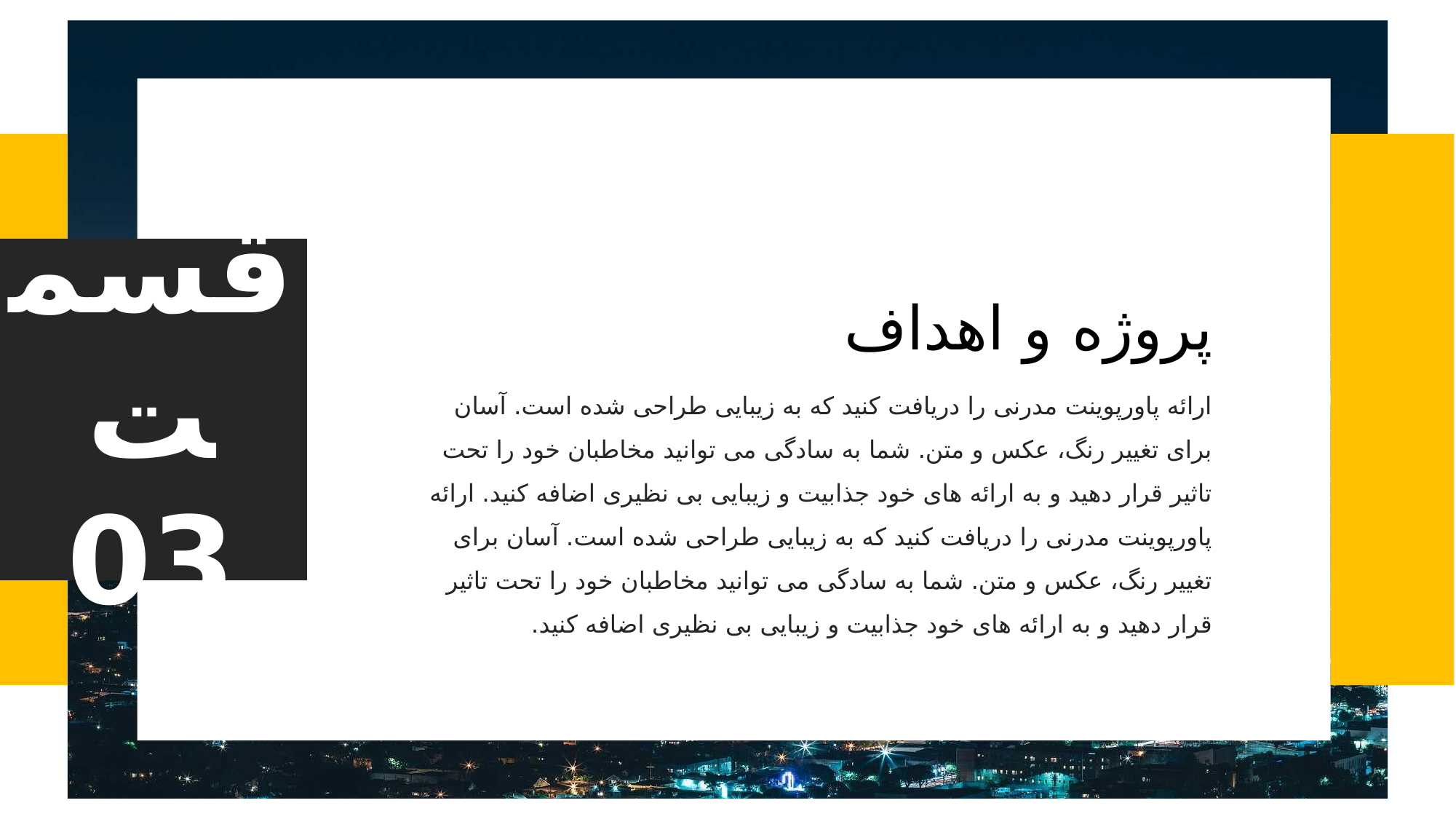

قسمت 03
پروژه و اهداف
ارائه پاورپوینت مدرنی را دریافت کنید که به زیبایی طراحی شده است. آسان برای تغییر رنگ، عکس و متن. شما به سادگی می توانید مخاطبان خود را تحت تاثیر قرار دهید و به ارائه های خود جذابیت و زیبایی بی نظیری اضافه کنید. ارائه پاورپوینت مدرنی را دریافت کنید که به زیبایی طراحی شده است. آسان برای تغییر رنگ، عکس و متن. شما به سادگی می توانید مخاطبان خود را تحت تاثیر قرار دهید و به ارائه های خود جذابیت و زیبایی بی نظیری اضافه کنید.